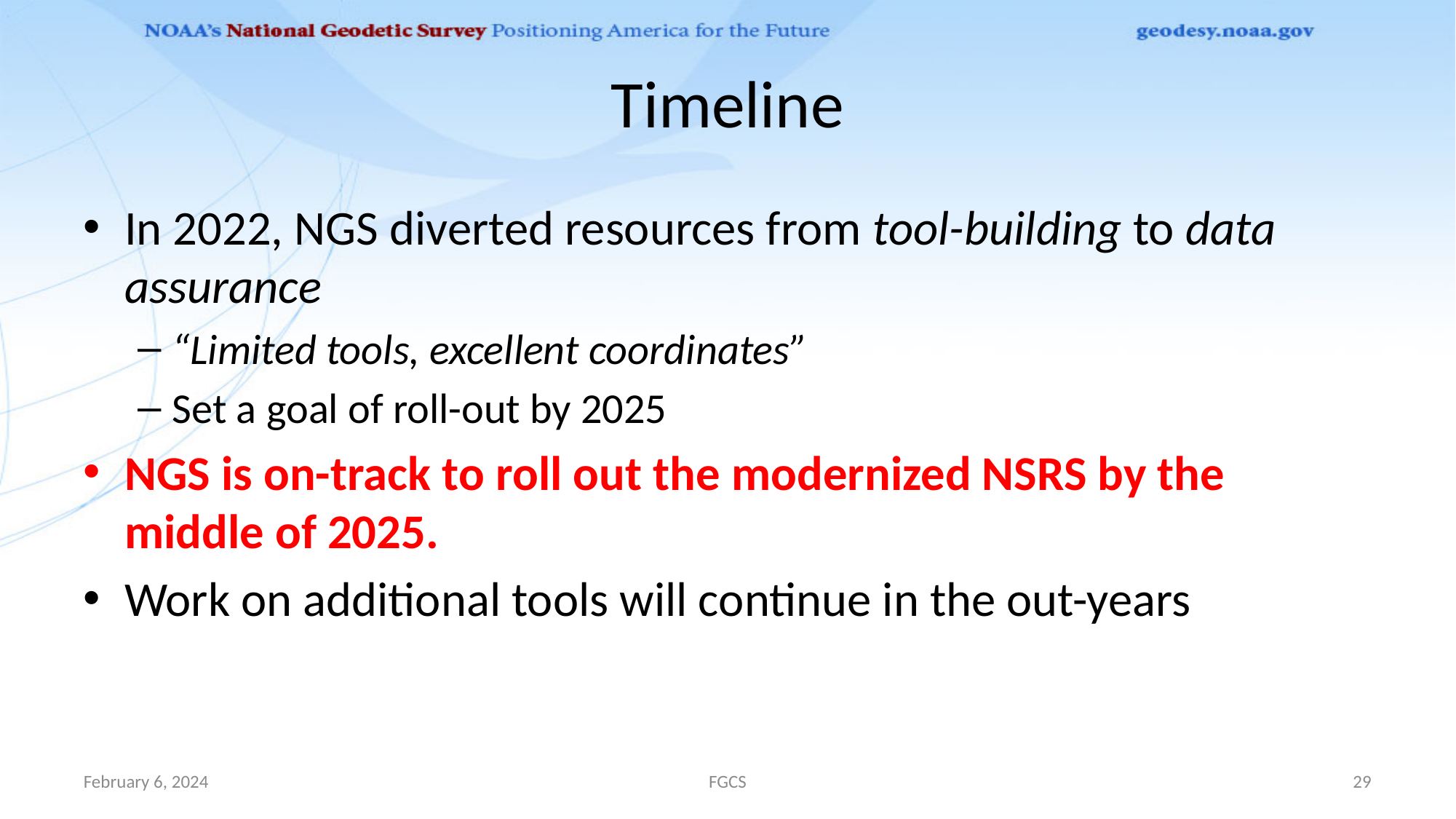

# Timeline
In 2022, NGS diverted resources from tool-building to data assurance
“Limited tools, excellent coordinates”
Set a goal of roll-out by 2025
NGS is on-track to roll out the modernized NSRS by the middle of 2025.
Work on additional tools will continue in the out-years
February 6, 2024
FGCS
29